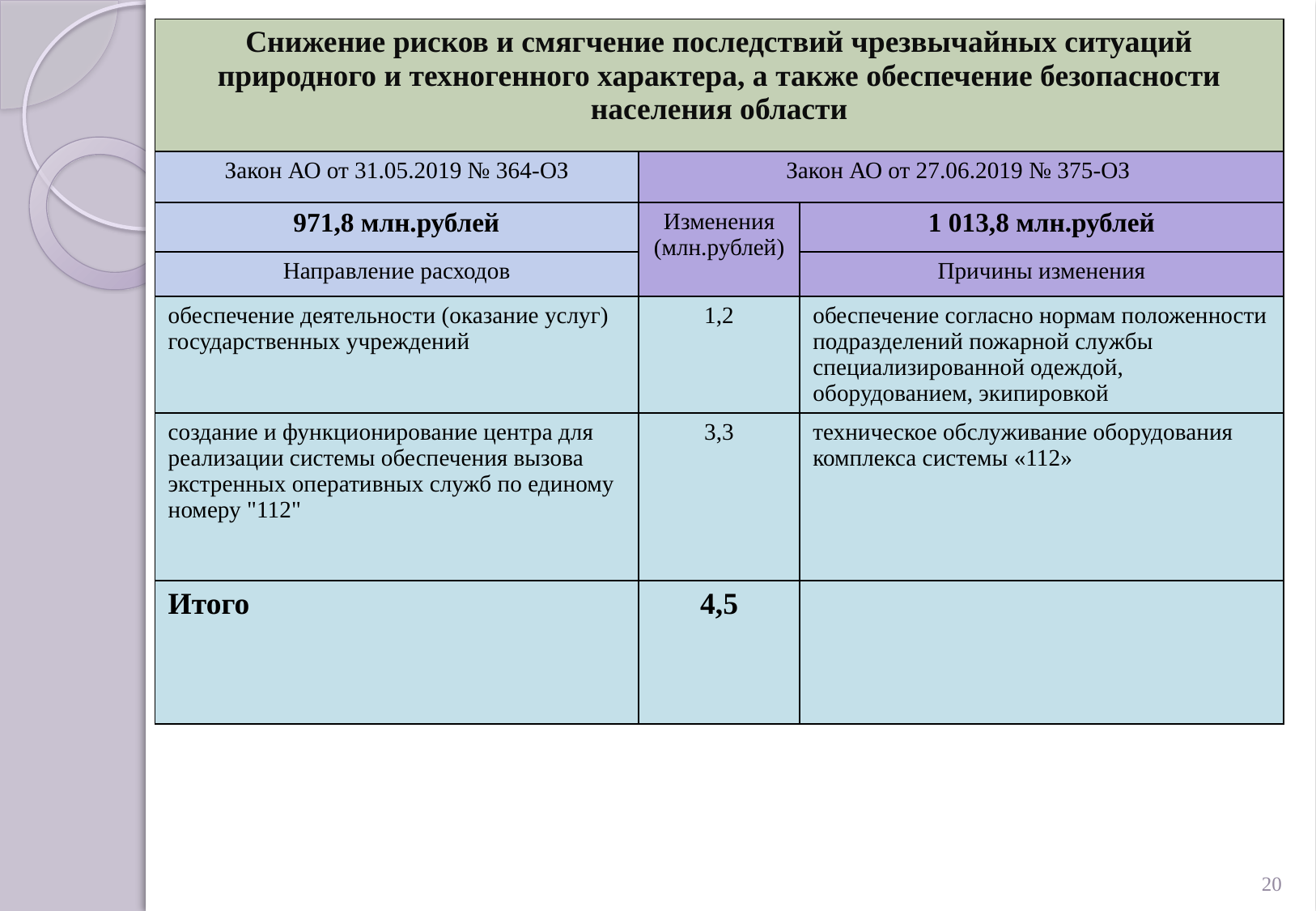

| Снижение рисков и смягчение последствий чрезвычайных ситуаций природного и техногенного характера, а также обеспечение безопасности населения области |  |  |
| --- | --- | --- |
| Закон АО от 31.05.2019 № 364-ОЗ | Закон АО от 27.06.2019 № 375-ОЗ |  |
| 971,8 млн.рублей | Изменения (млн.рублей) | 1 013,8 млн.рублей |
| Направление расходов |  | Причины изменения |
| обеспечение деятельности (оказание услуг) государственных учреждений | 1,2 | обеспечение согласно нормам положенности подразделений пожарной службы специализированной одеждой, оборудованием, экипировкой |
| создание и функционирование центра для реализации системы обеспечения вызова экстренных оперативных служб по единому номеру "112" | 3,3 | техническое обслуживание оборудования комплекса системы «112» |
| Итого | 4,5 |  |
20